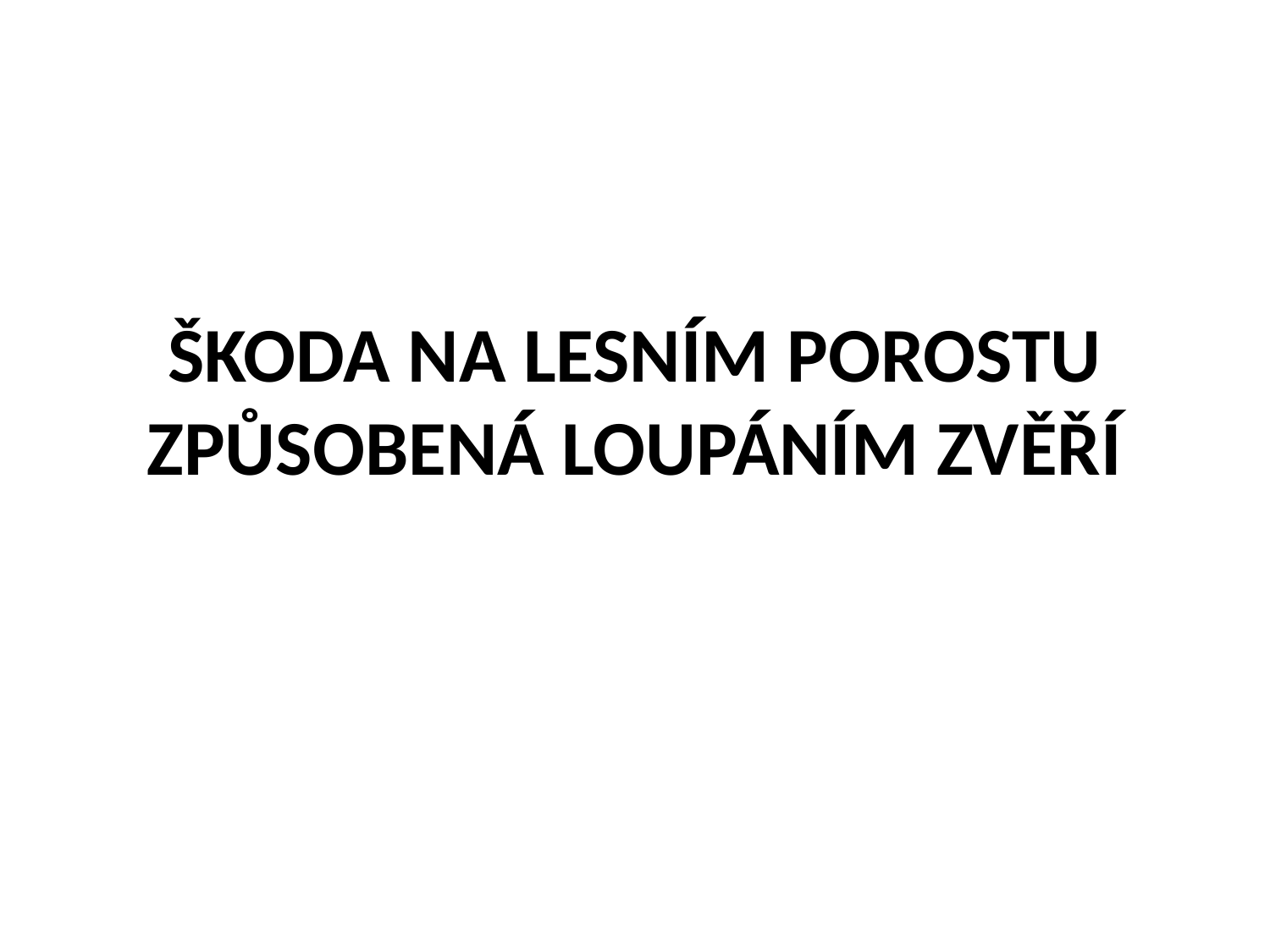

# ŠKODA NA LESNÍM POROSTU ZPŮSOBENÁ LOUPÁNÍM ZVĚŘÍ